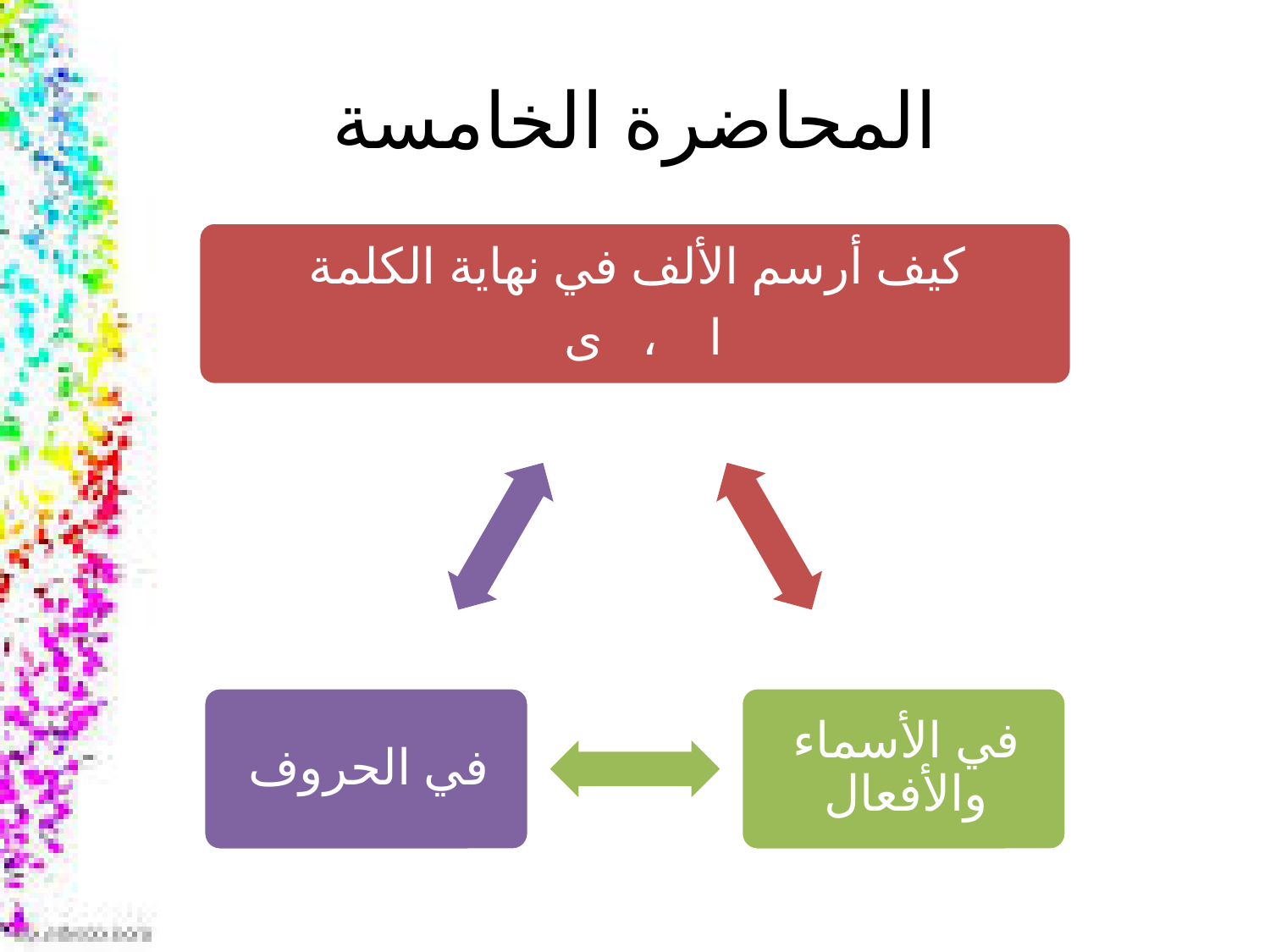

# المحاضرة الخامسة
كيف أرسم الألف في نهاية الكلمة
ا    ،   ى

في الأسماء والأفعال

في الحروف